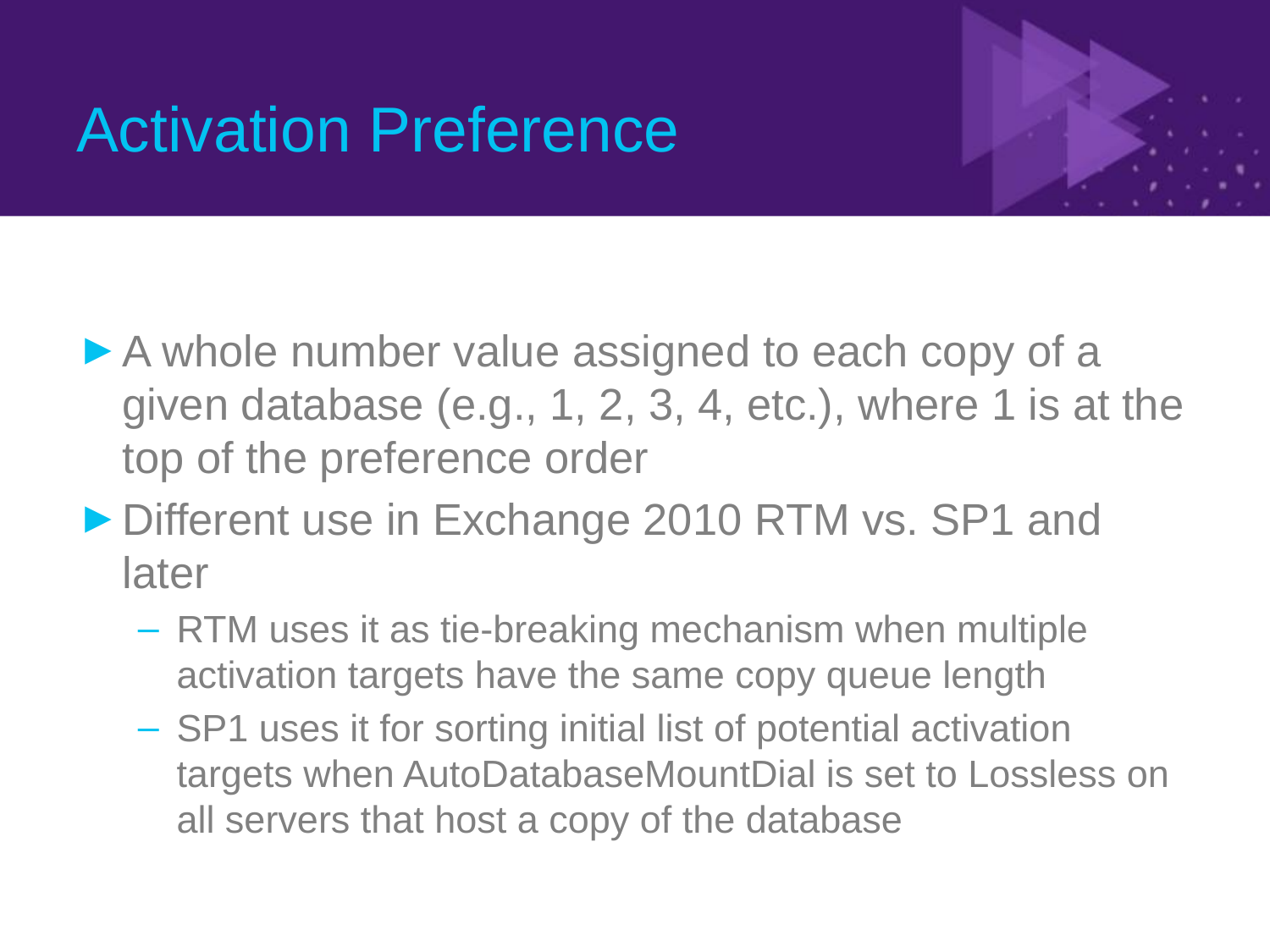

# Activation Preference
A whole number value assigned to each copy of a given database (e.g., 1, 2, 3, 4, etc.), where 1 is at the top of the preference order
Different use in Exchange 2010 RTM vs. SP1 and later
RTM uses it as tie-breaking mechanism when multiple activation targets have the same copy queue length
SP1 uses it for sorting initial list of potential activation targets when AutoDatabaseMountDial is set to Lossless on all servers that host a copy of the database